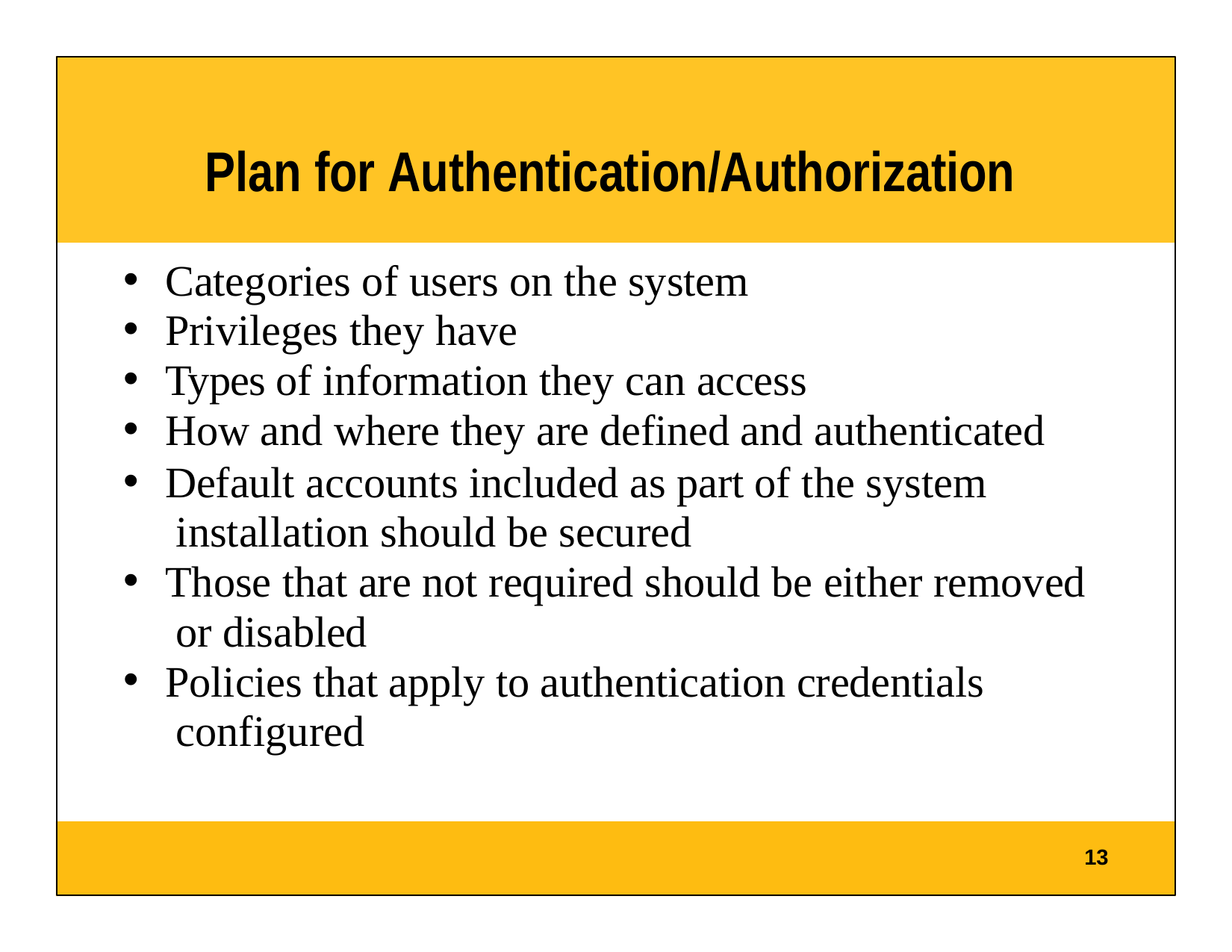

# Plan for Authentication/Authorization
Categories of users on the system
Privileges they have
Types of information they can access
How and where they are defined and authenticated
Default accounts included as part of the system  installation should be secured
Those that are not required should be either removed  or disabled
Policies that apply to authentication credentials  configured
13